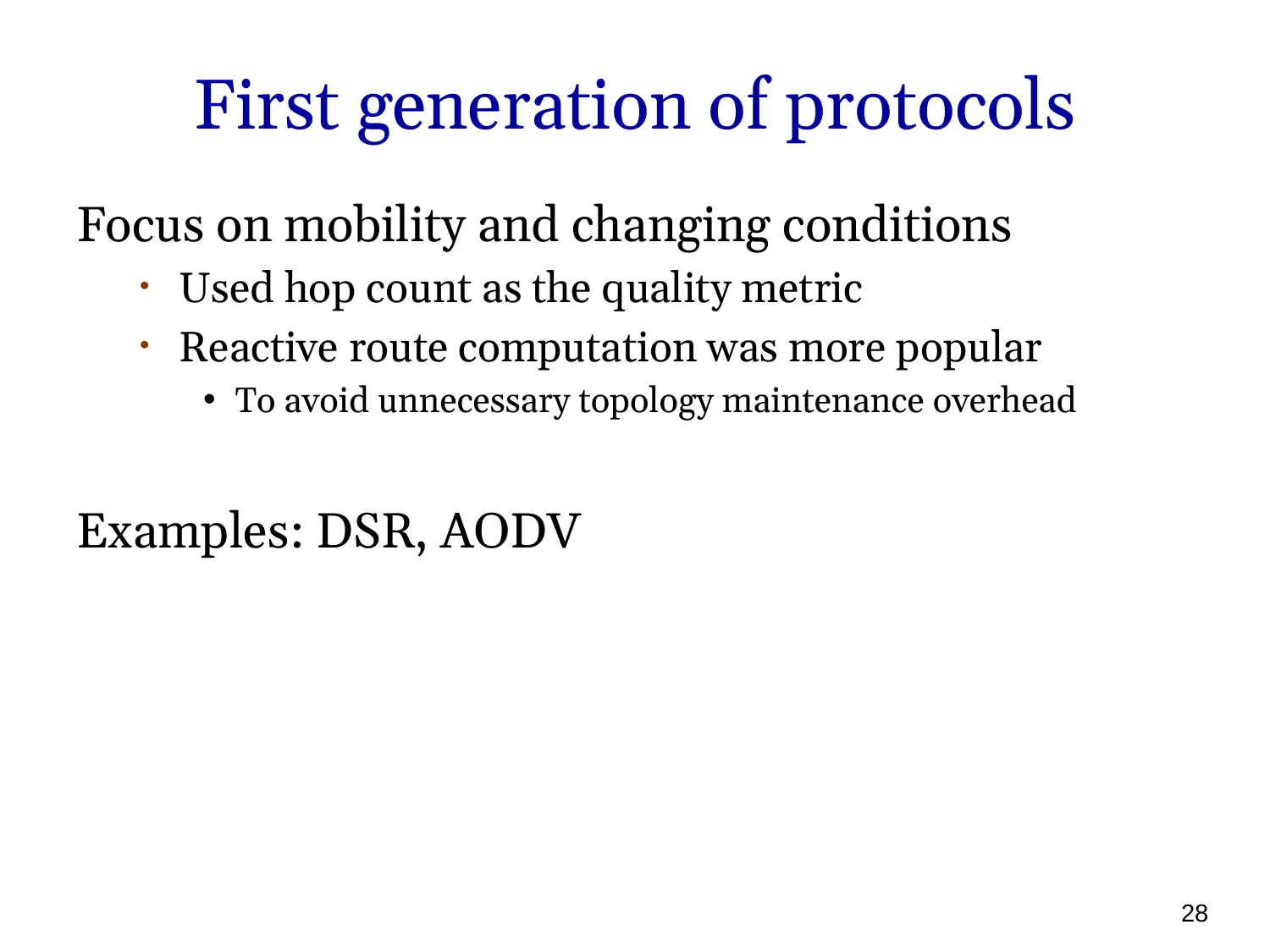

# First generation of protocols
Focus on mobility and changing conditions
Used hop count as the quality metric
Reactive route computation was more popular
To avoid unnecessary topology maintenance overhead

Examples: DSR, AODV
28